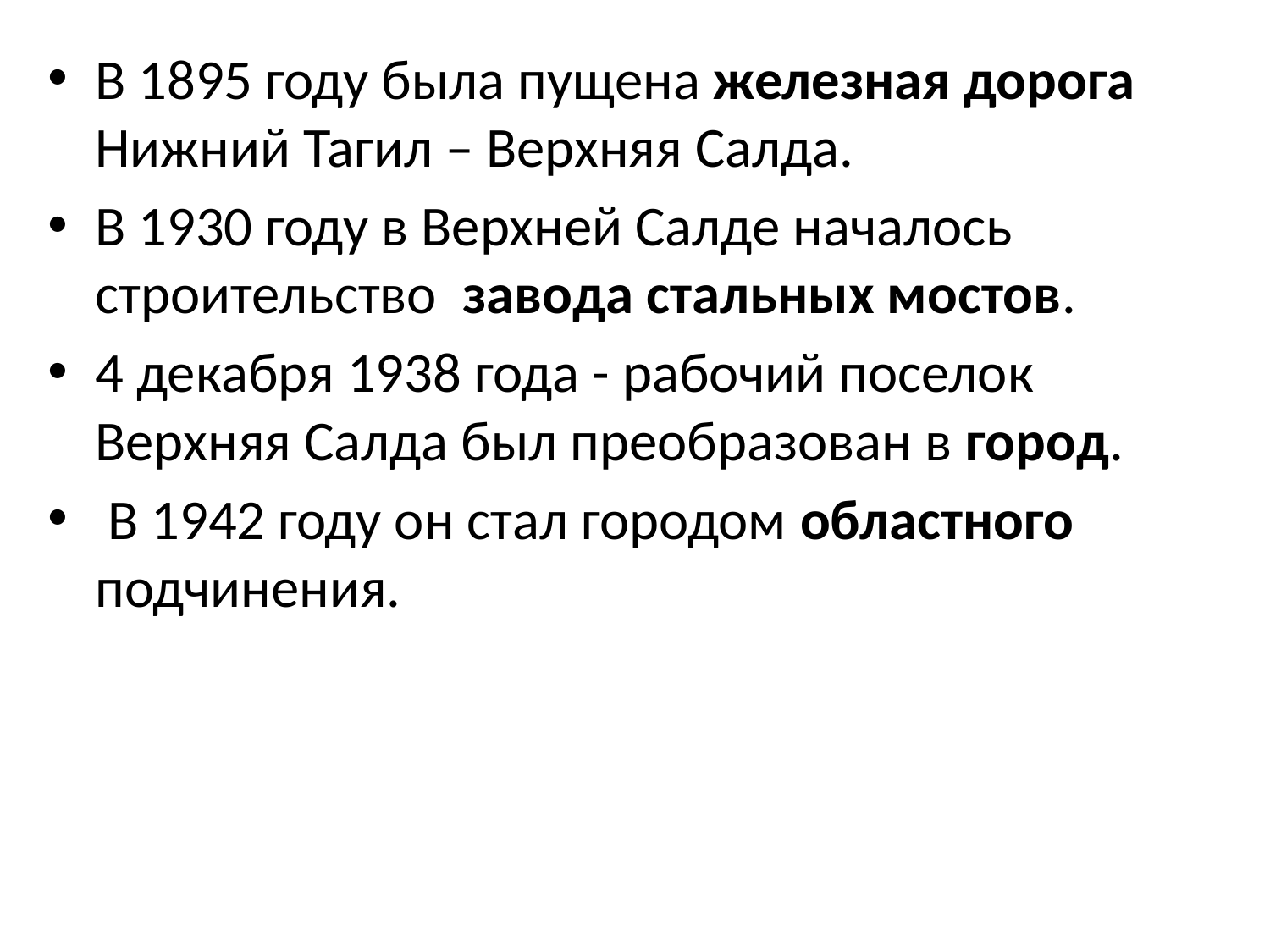

В 1895 году была пущена железная дорога Нижний Тагил – Верхняя Салда.
В 1930 году в Верхней Салде началось строительство  завода стальных мостов.
4 декабря 1938 года - рабочий поселок Верхняя Салда был преобразован в город.
 В 1942 году он стал городом областного подчинения.